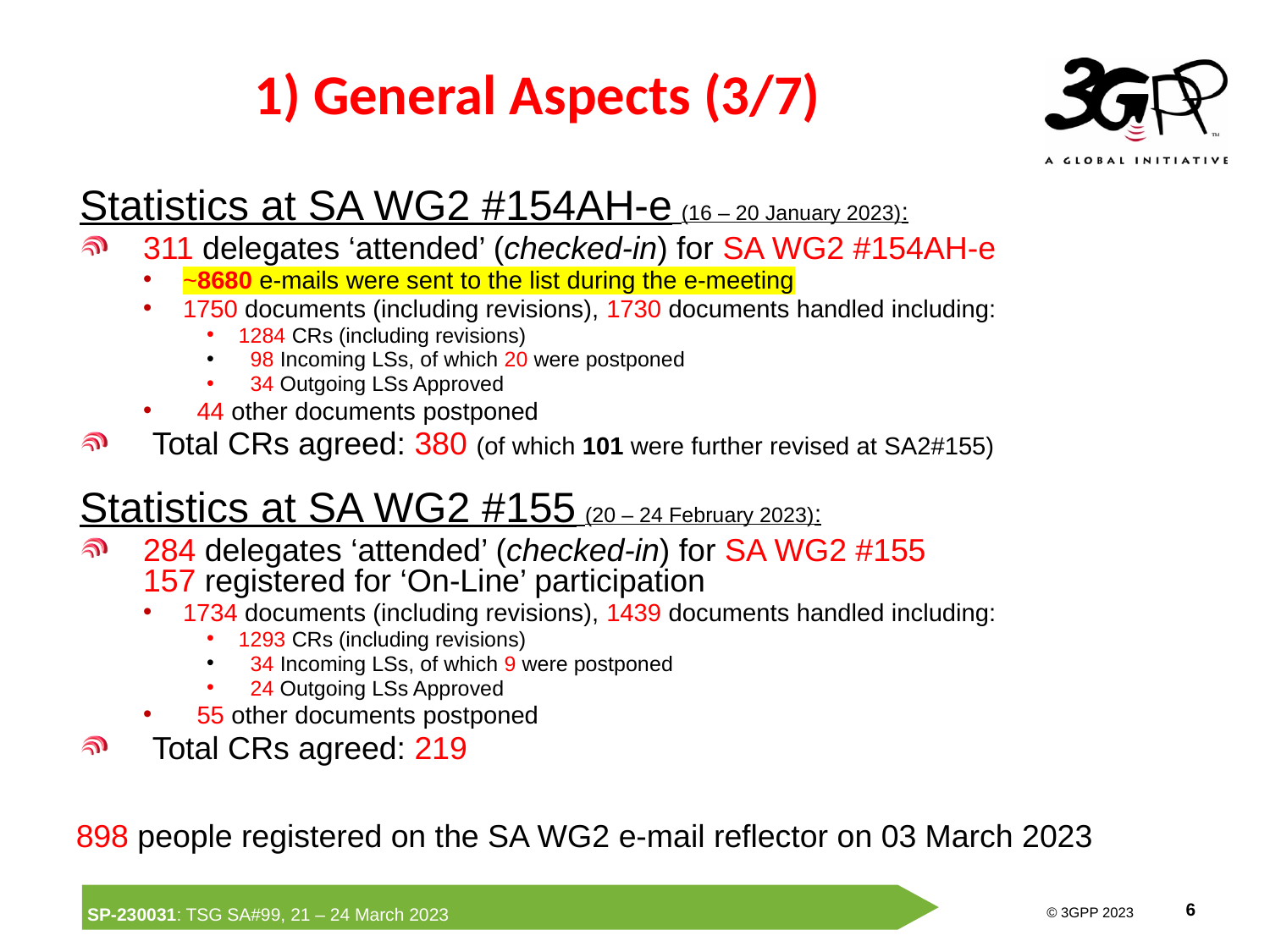

# 1) General Aspects (3/7)
Statistics at SA WG2 #154AH-e (16 – 20 January 2023):
311 delegates ‘attended’ (checked-in) for SA WG2 #154AH-e
~8680 e-mails were sent to the list during the e-meeting
1750 documents (including revisions), 1730 documents handled including:
1284 CRs (including revisions)
  98 Incoming LSs, of which 20 were postponed
  34 Outgoing LSs Approved
  44 other documents postponed
 Total CRs agreed: 380 (of which 101 were further revised at SA2#155)

Statistics at SA WG2 #155 (20 – 24 February 2023):
284 delegates ‘attended’ (checked-in) for SA WG2 #155
157 registered for ‘On-Line’ participation
1734 documents (including revisions), 1439 documents handled including:
1293 CRs (including revisions)
  34 Incoming LSs, of which 9 were postponed
  24 Outgoing LSs Approved
  55 other documents postponed
 Total CRs agreed: 219

898 people registered on the SA WG2 e-mail reflector on 03 March 2023